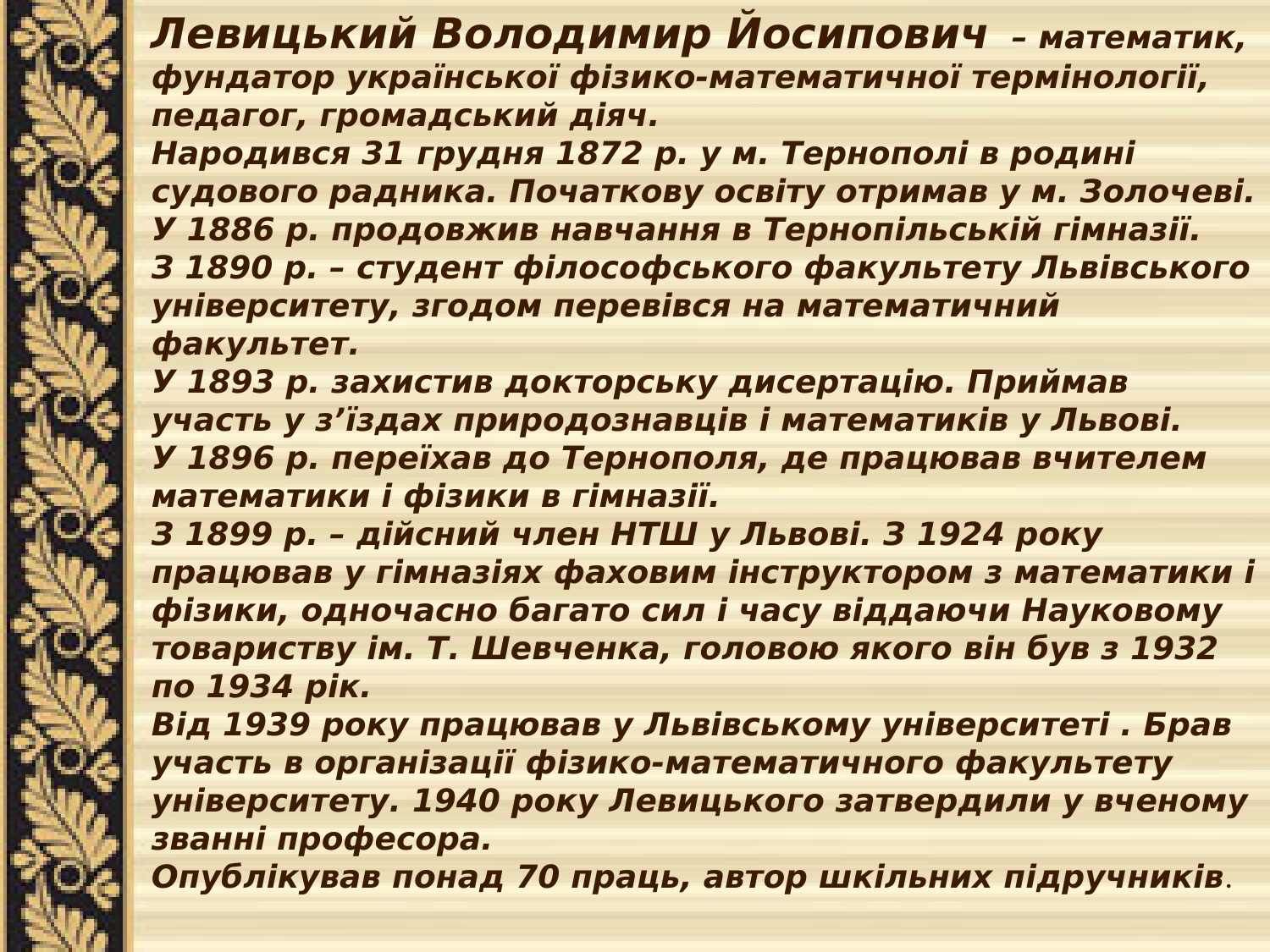

Левицький Володимир Йосипович  – математик, фундатор української фізико-математичної термінології, педагог, громадський діяч.
Народився 31 грудня 1872 р. у м. Тернополі в родині судового радника. Початкову освіту отримав у м. Золочеві. У 1886 р. продовжив навчання в Тернопільській гімназії.
З 1890 р. – студент філософського факультету Львівського університету, згодом перевівся на математичний факультет.
У 1893 р. захистив докторську дисертацію. Приймав участь у з’їздах природознавців і математиків у Львові.
У 1896 р. переїхав до Тернополя, де працював вчителем математики і фізики в гімназії.
З 1899 р. – дійсний член НТШ у Львові. З 1924 року працював у гімназіях фаховим інструктором з математики і фізики, одночасно багато сил і часу віддаючи Науковому товариству ім. Т. Шевченка, головою якого він був з 1932 по 1934 рік.
Від 1939 року працював у Львівському університеті . Брав участь в організації фізико-математичного факультету університету. 1940 року Левицького затвердили у вченому званні професора.
Опублікував понад 70 праць, автор шкільних підручників.